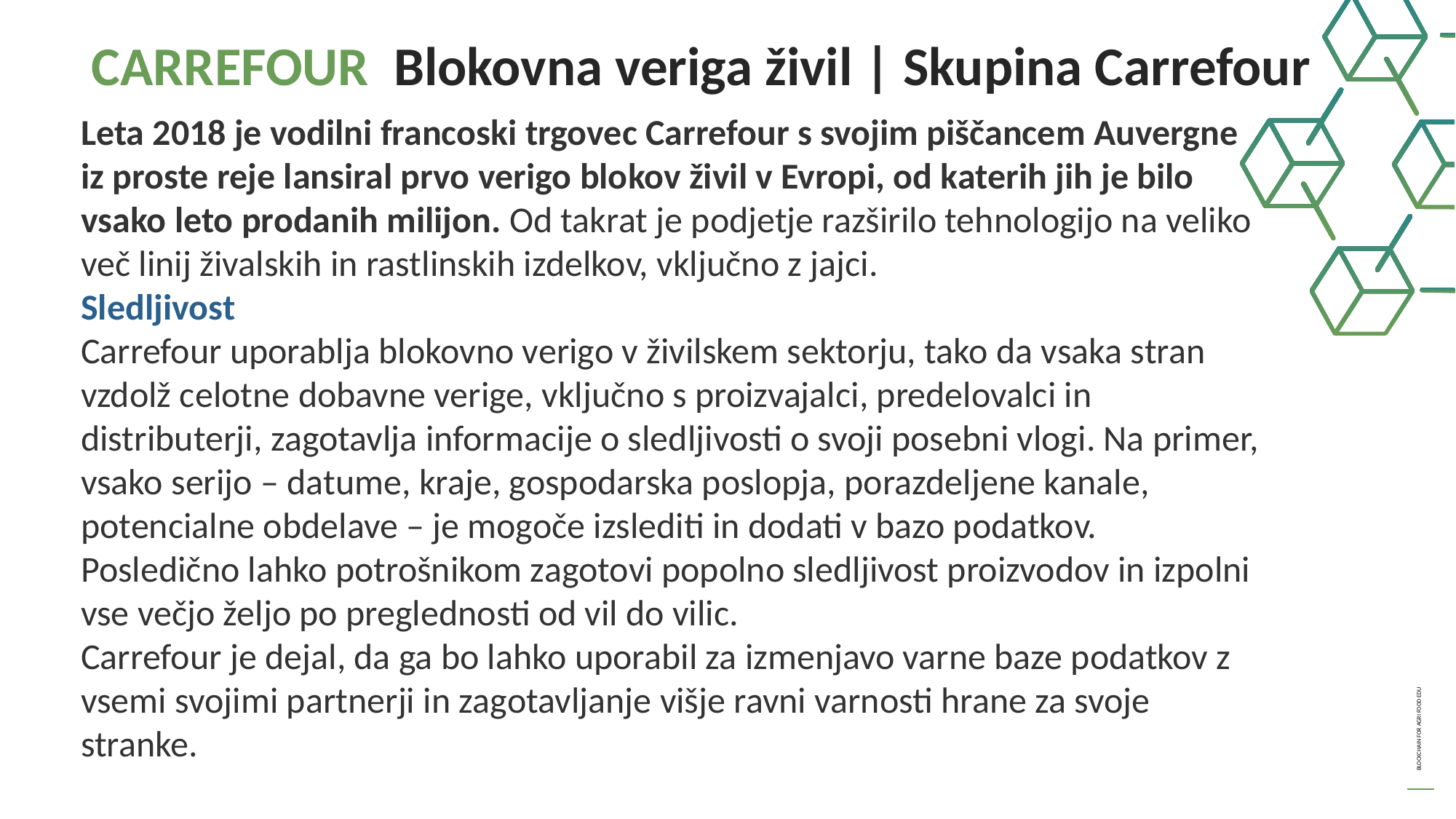

CARREFOUR  Blokovna veriga živil | Skupina Carrefour
Leta 2018 je vodilni francoski trgovec Carrefour s svojim piščancem Auvergne iz proste reje lansiral prvo verigo blokov živil v Evropi, od katerih jih je bilo vsako leto prodanih milijon. Od takrat je podjetje razširilo tehnologijo na veliko več linij živalskih in rastlinskih izdelkov, vključno z jajci.
Sledljivost
Carrefour uporablja blokovno verigo v živilskem sektorju, tako da vsaka stran vzdolž celotne dobavne verige, vključno s proizvajalci, predelovalci in distributerji, zagotavlja informacije o sledljivosti o svoji posebni vlogi. Na primer, vsako serijo – datume, kraje, gospodarska poslopja, porazdeljene kanale, potencialne obdelave – je mogoče izslediti in dodati v bazo podatkov.
Posledično lahko potrošnikom zagotovi popolno sledljivost proizvodov in izpolni vse večjo željo po preglednosti od vil do vilic.
Carrefour je dejal, da ga bo lahko uporabil za izmenjavo varne baze podatkov z vsemi svojimi partnerji in zagotavljanje višje ravni varnosti hrane za svoje stranke.